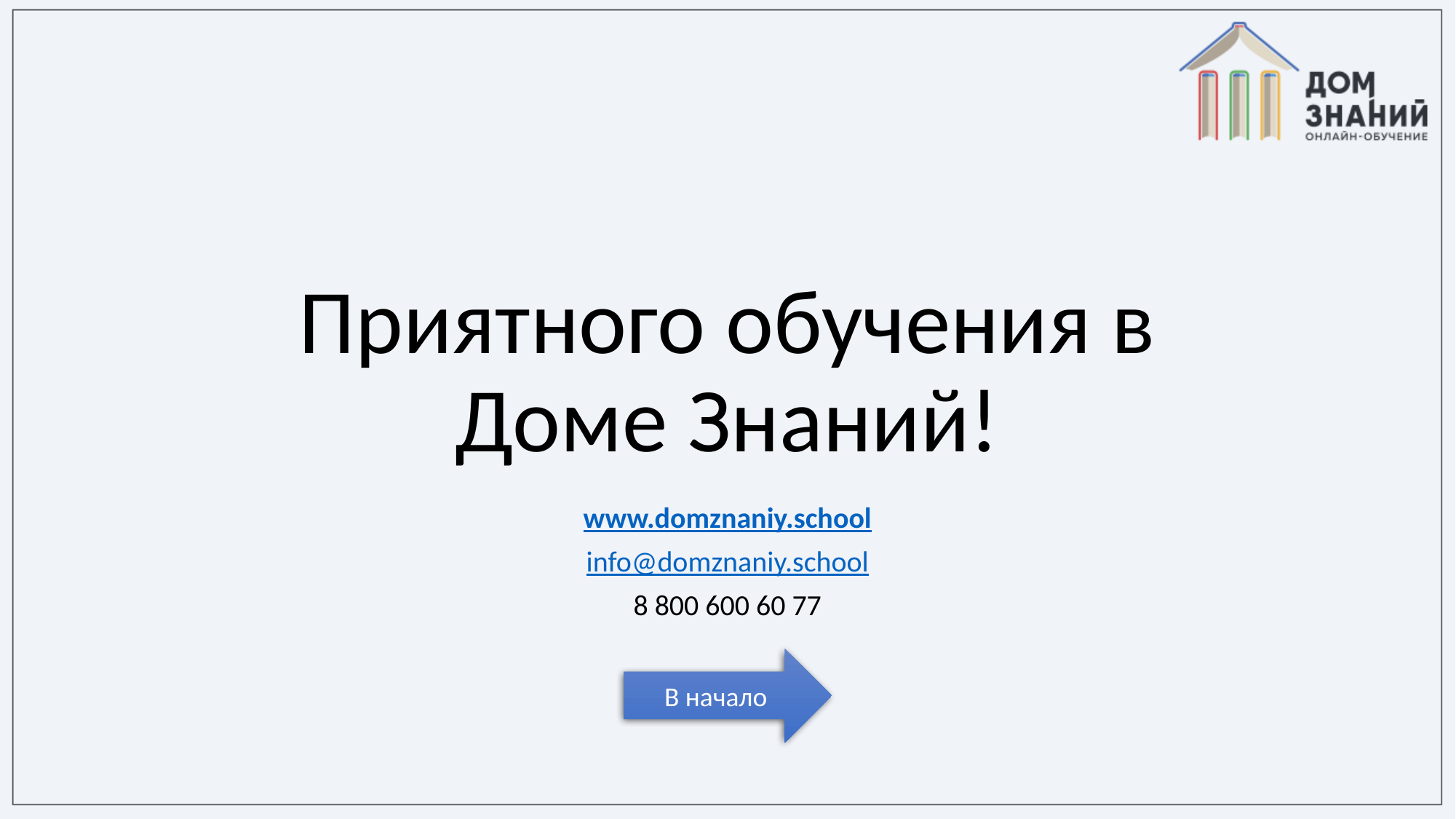

# Приятного обучения в Доме Знаний!
www.domznaniy.school
info@domznaniy.school
8 800 600 60 77
В начало